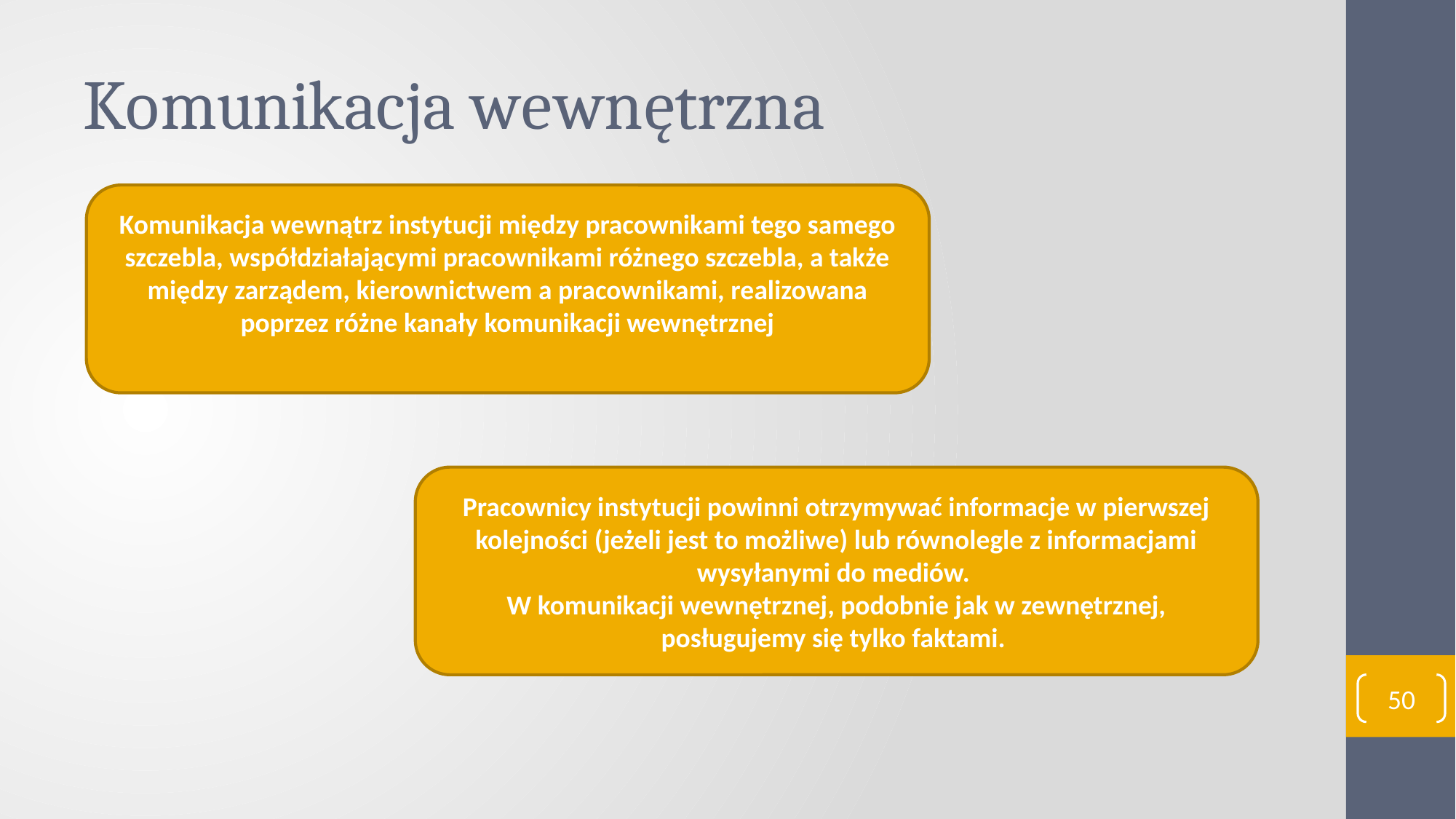

# Komunikacja wewnętrzna
Komunikacja wewnątrz instytucji między pracownikami tego samego szczebla, współdziałającymi pracownikami różnego szczebla, a także między zarządem, kierownictwem a pracownikami, realizowana poprzez różne kanały komunikacji wewnętrznej

Pracownicy instytucji powinni otrzymywać informacje w pierwszej kolejności (jeżeli jest to możliwe) lub równolegle z informacjami wysyłanymi do mediów.
W komunikacji wewnętrznej, podobnie jak w zewnętrznej, posługujemy się tylko faktami.
50